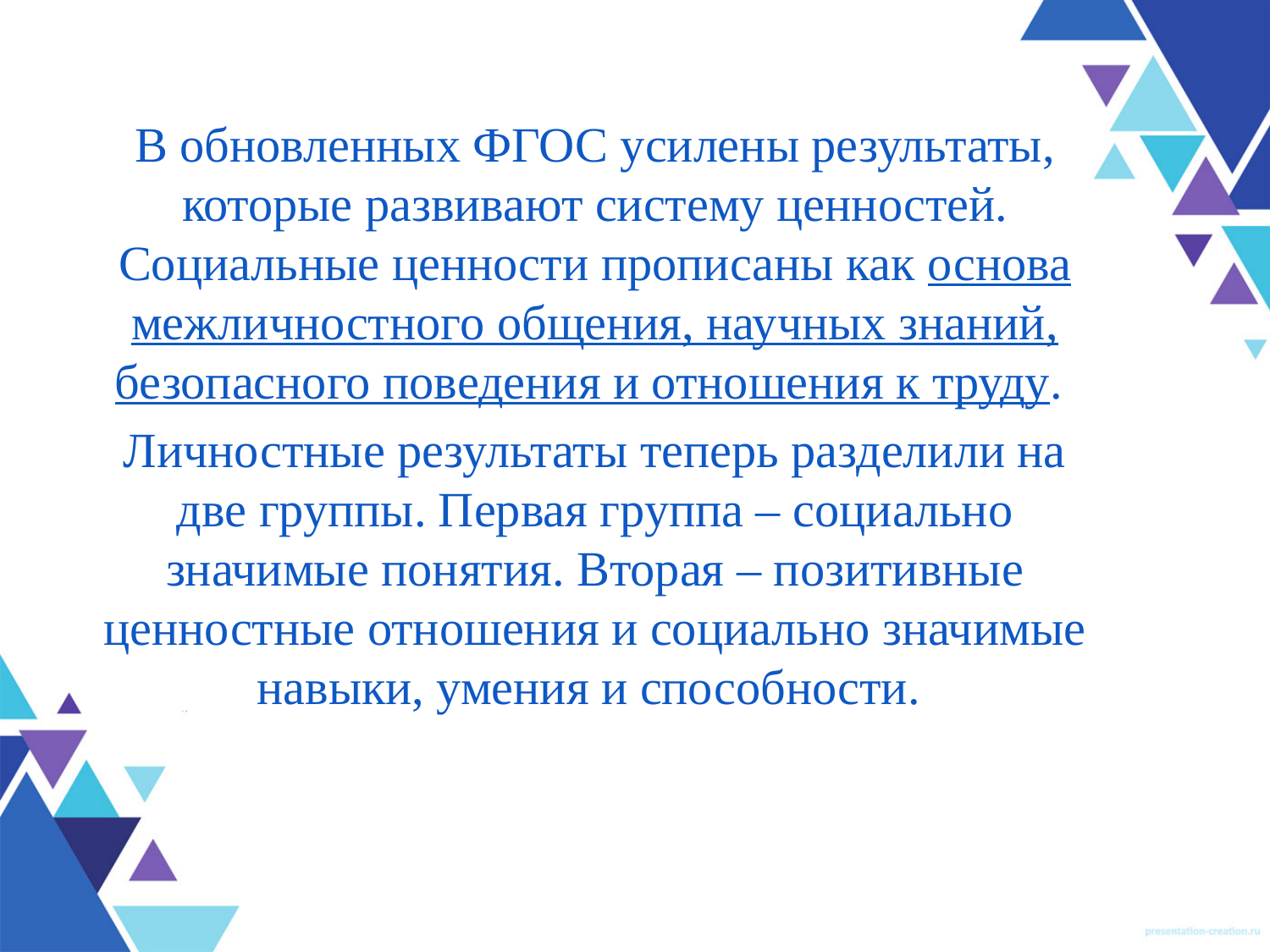

В обновленных ФГОС усилены результаты, которые развивают систему ценностей. Социальные ценности прописаны как основа межличностного общения, научных знаний, безопасного поведения и отношения к труду.
Личностные результаты теперь разделили на две группы. Первая группа – социально значимые понятия. Вторая – позитивные ценностные отношения и социально значимые навыки, умения и способности.